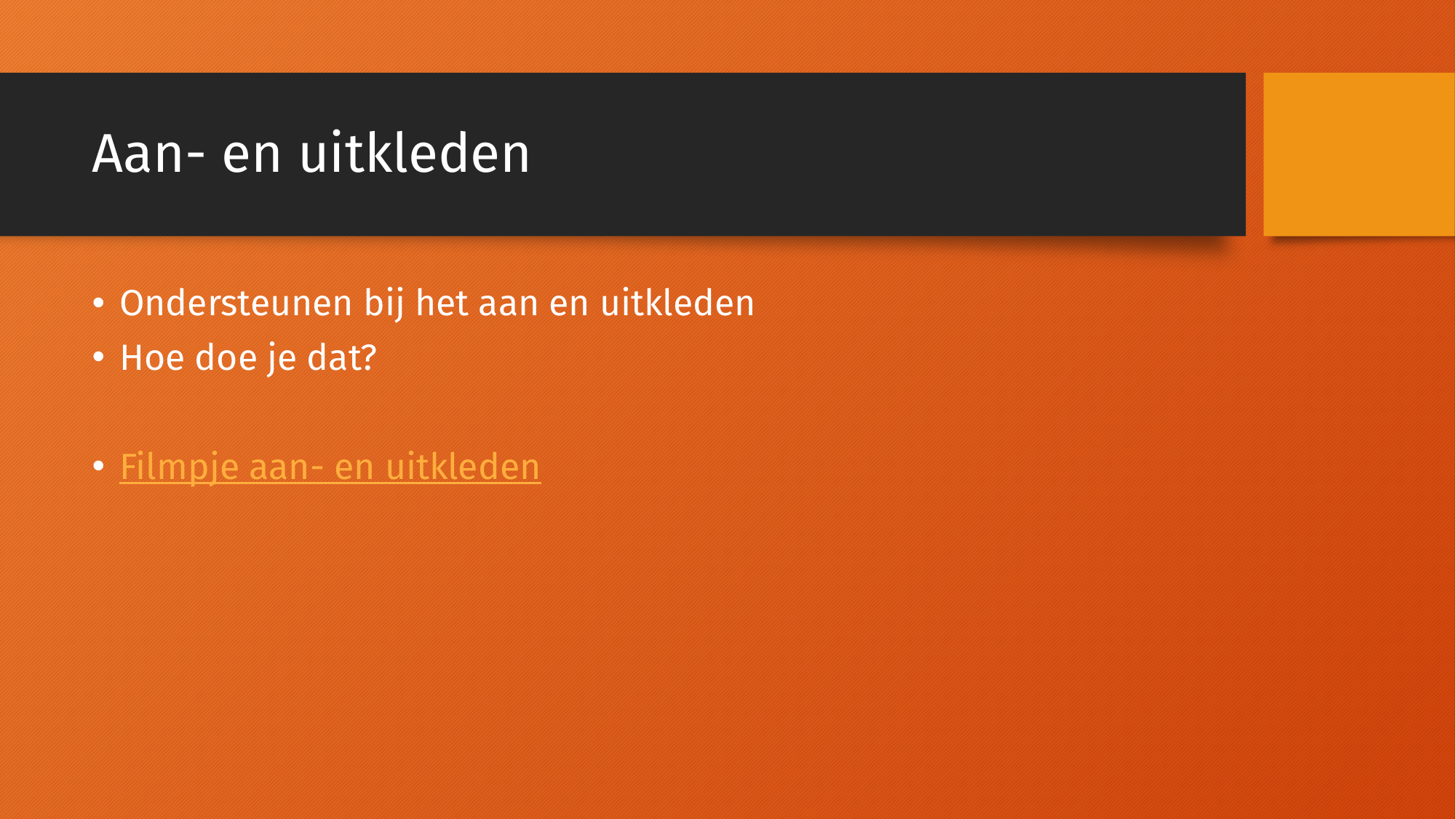

# Aan- en uitkleden
Ondersteunen bij het aan en uitkleden
Hoe doe je dat?

Filmpje aan- en uitkleden